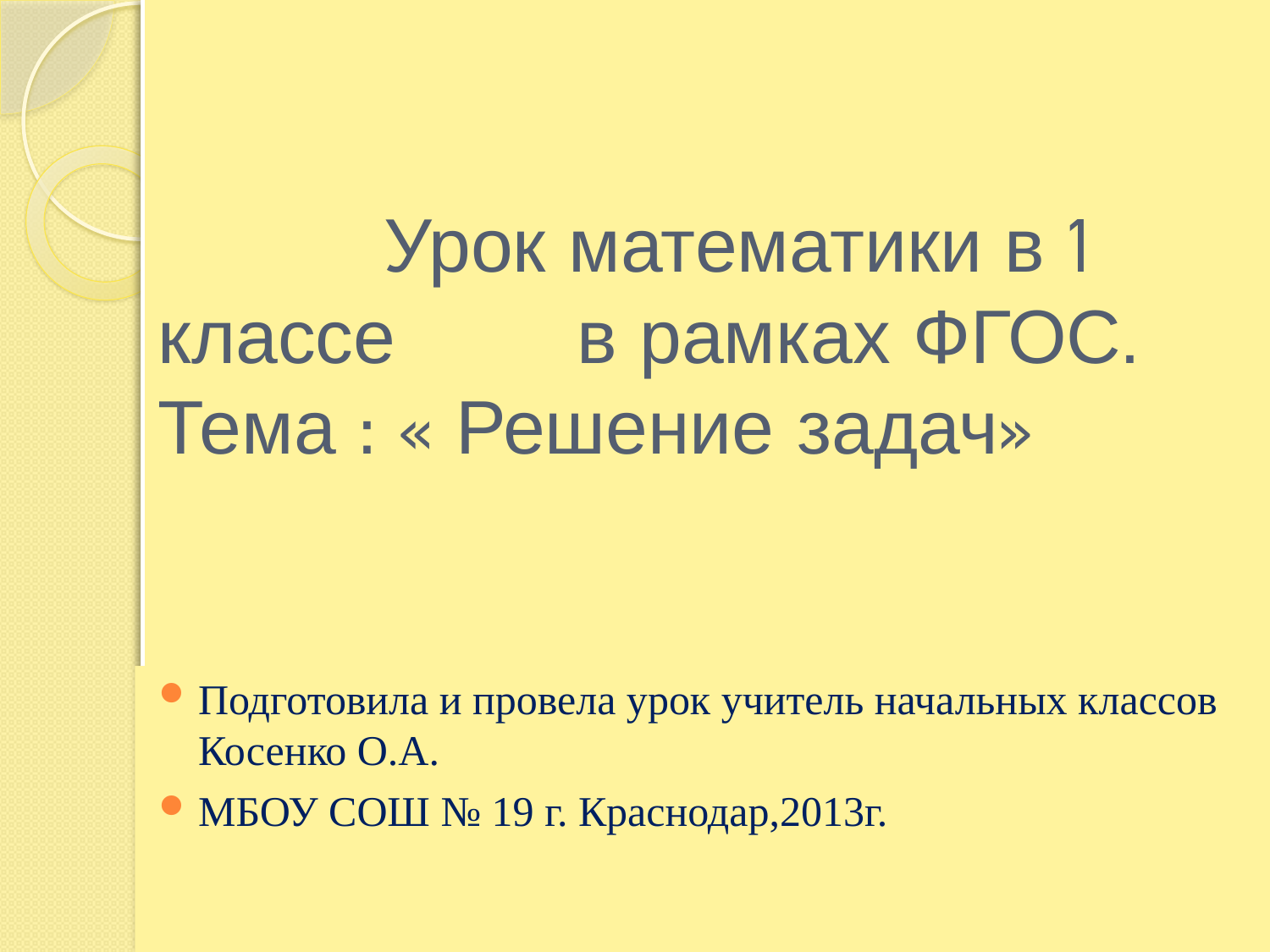

# Урок математики в 1 классе        в рамках ФГОС. Тема : « Решение задач»
Подготовила и провела урок учитель начальных классов Косенко О.А.
МБОУ СОШ № 19 г. Краснодар,2013г.